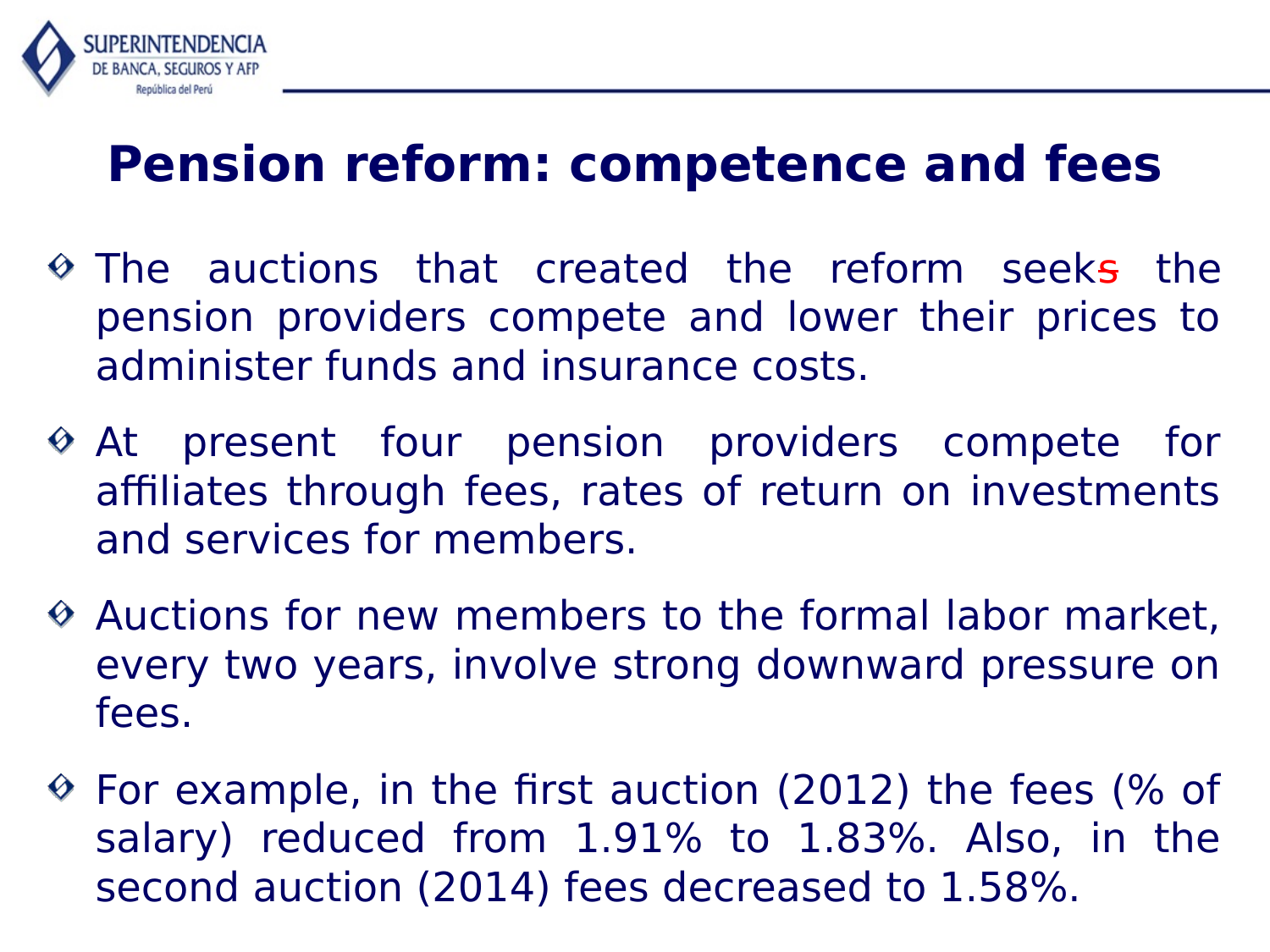

Pension reform: competence and fees
The auctions that created the reform seeks the pension providers compete and lower their prices to administer funds and insurance costs.

At present four pension providers compete for affiliates through fees, rates of return on investments and services for members.

Auctions for new members to the formal labor market, every two years, involve strong downward pressure on fees.

For example, in the first auction (2012) the fees (% of salary) reduced from 1.91% to 1.83%. Also, in the second auction (2014) fees decreased to 1.58%.